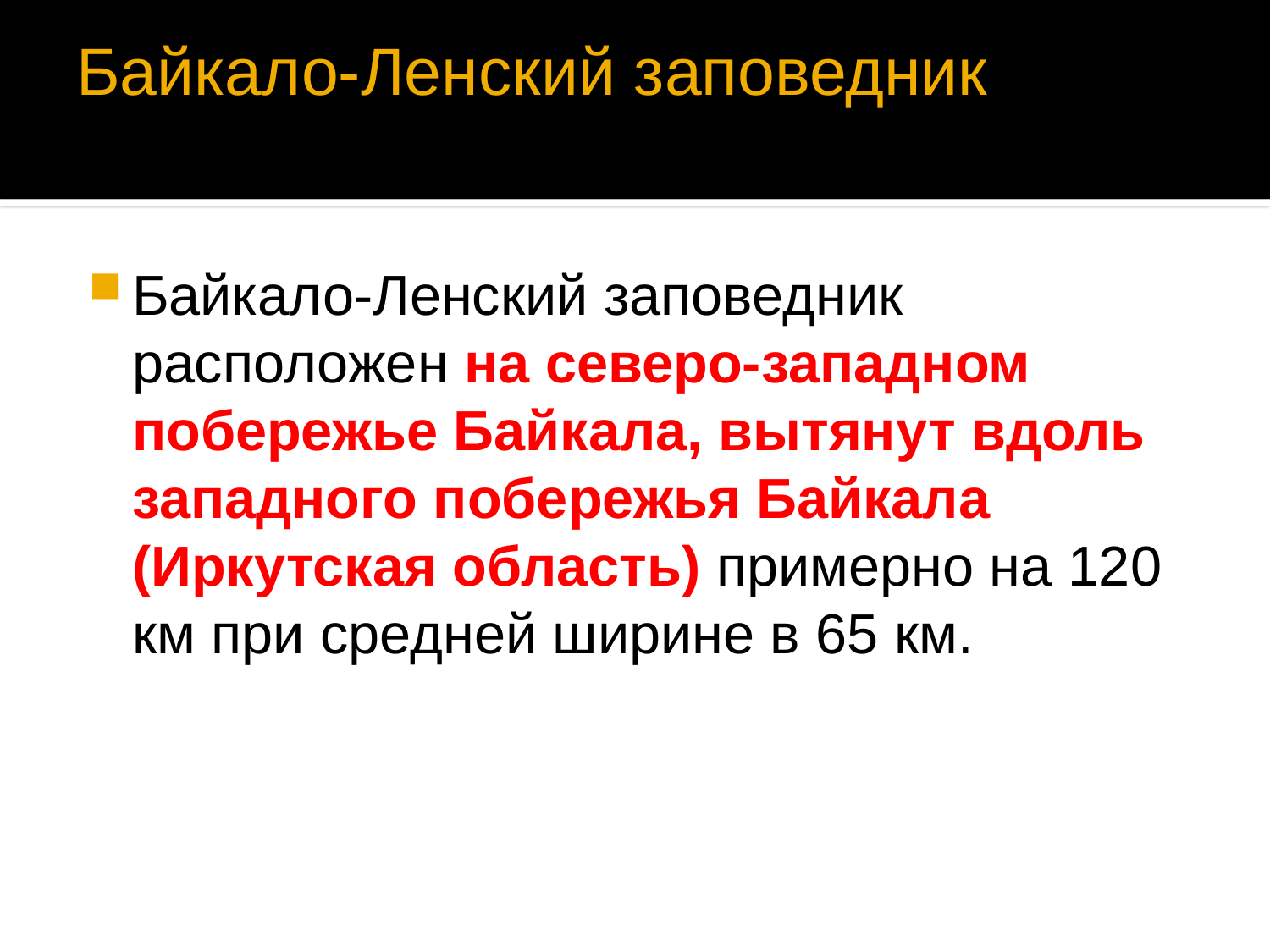

# Байкало-Ленский заповедник
Байкало-Ленский заповедник расположен на северо-западном побережье Байкала, вытянут вдоль западного побережья Байкала (Иркутская область) примерно на 120 км при средней ширине в 65 км.